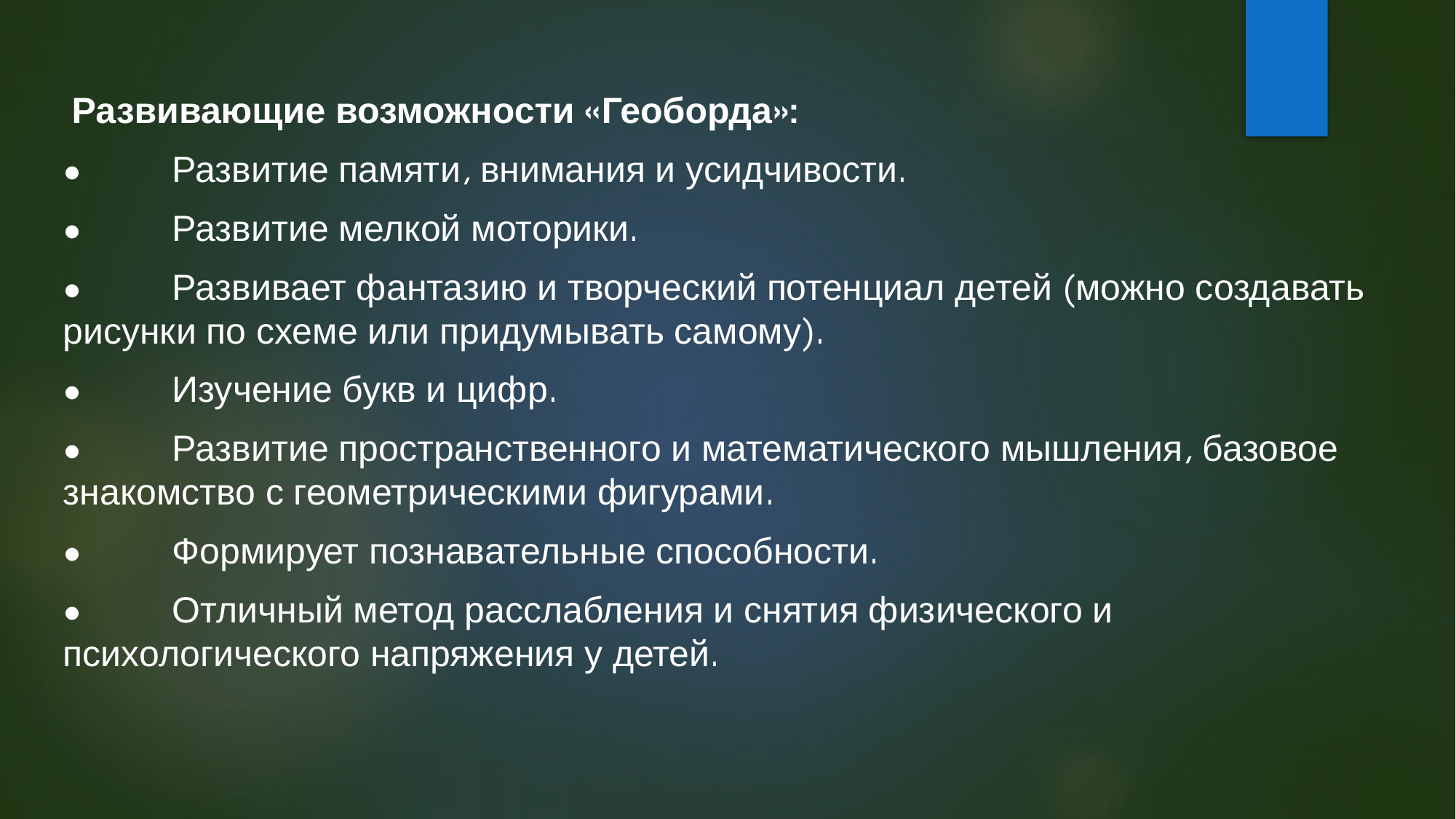

Развивающие возможности «Геоборда»:
•	Развитие памяти, внимания и усидчивости.
•	Развитие мелкой моторики.
•	Развивает фантазию и творческий потенциал детей (можно создавать рисунки по схеме или придумывать самому).
•	Изучение букв и цифр.
•	Развитие пространственного и математического мышления, базовое знакомство с геометрическими фигурами.
•	Формирует познавательные способности.
•	Отличный метод расслабления и снятия физического и психологического напряжения у детей.